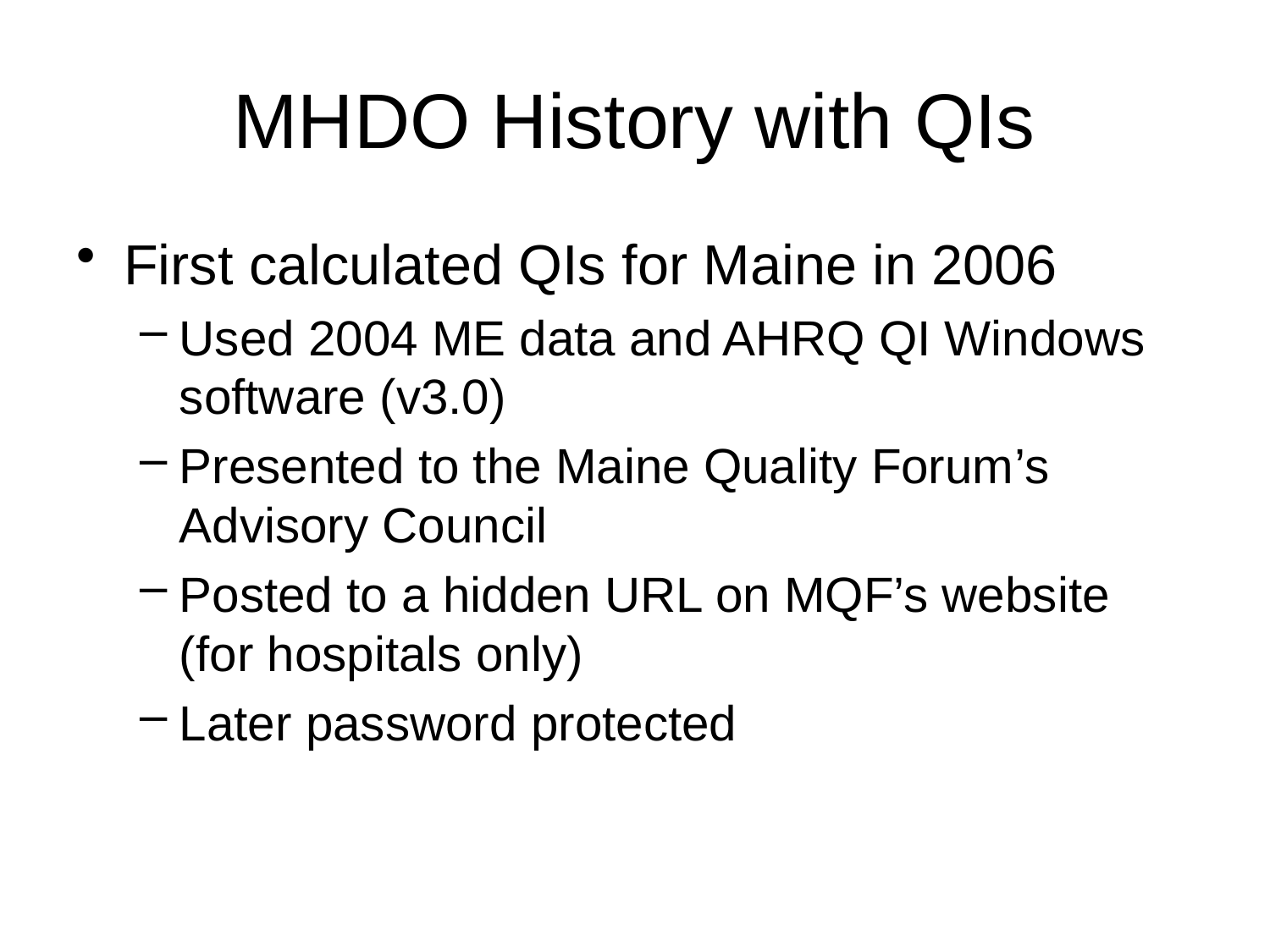

# MHDO History with QIs
First calculated QIs for Maine in 2006
Used 2004 ME data and AHRQ QI Windows software (v3.0)
Presented to the Maine Quality Forum’s Advisory Council
Posted to a hidden URL on MQF’s website (for hospitals only)
Later password protected